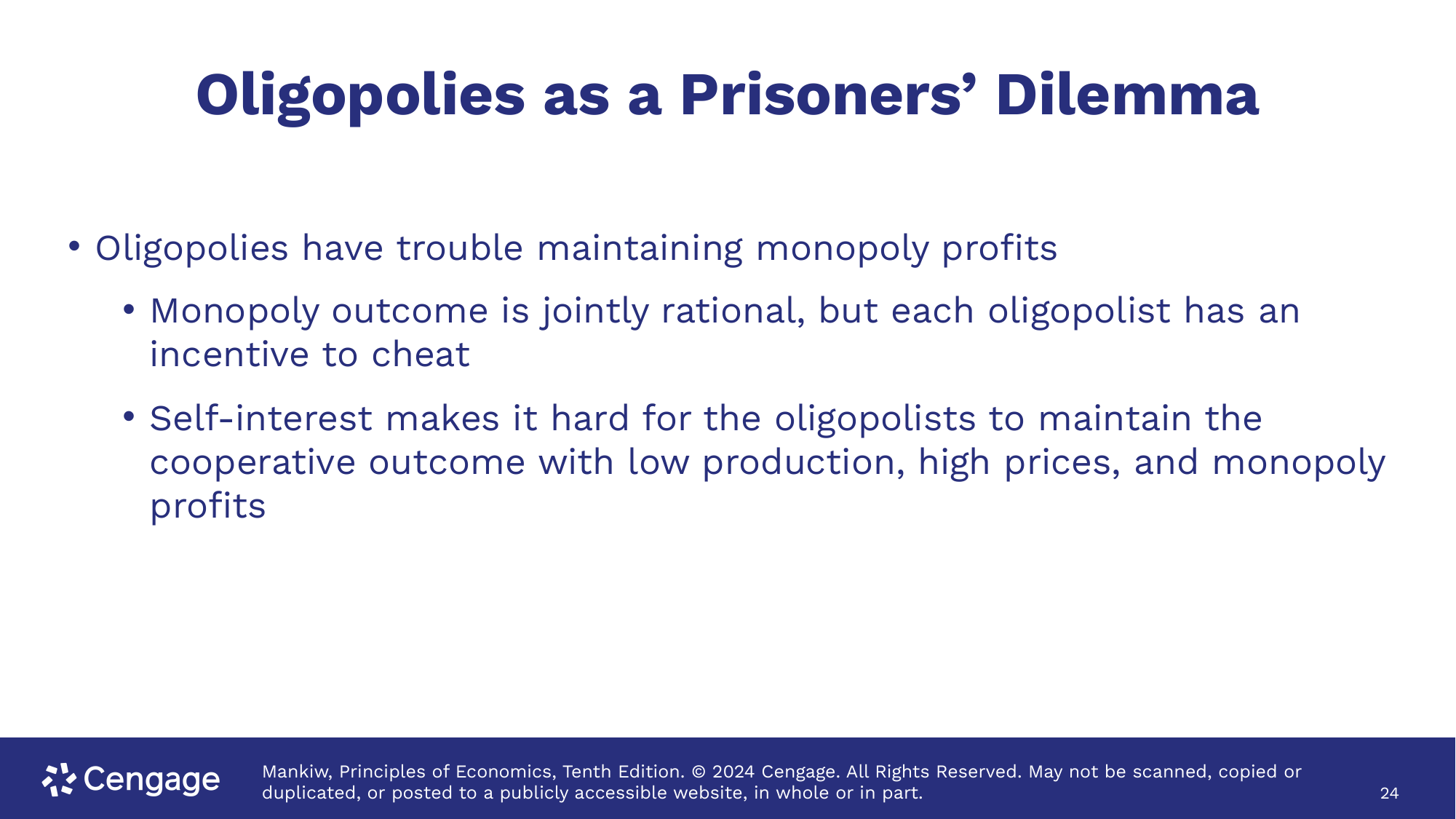

# Oligopolies as a Prisoners’ Dilemma
Oligopolies have trouble maintaining monopoly profits
Monopoly outcome is jointly rational, but each oligopolist has an incentive to cheat
Self-interest makes it hard for the oligopolists to maintain the cooperative outcome with low production, high prices, and monopoly profits